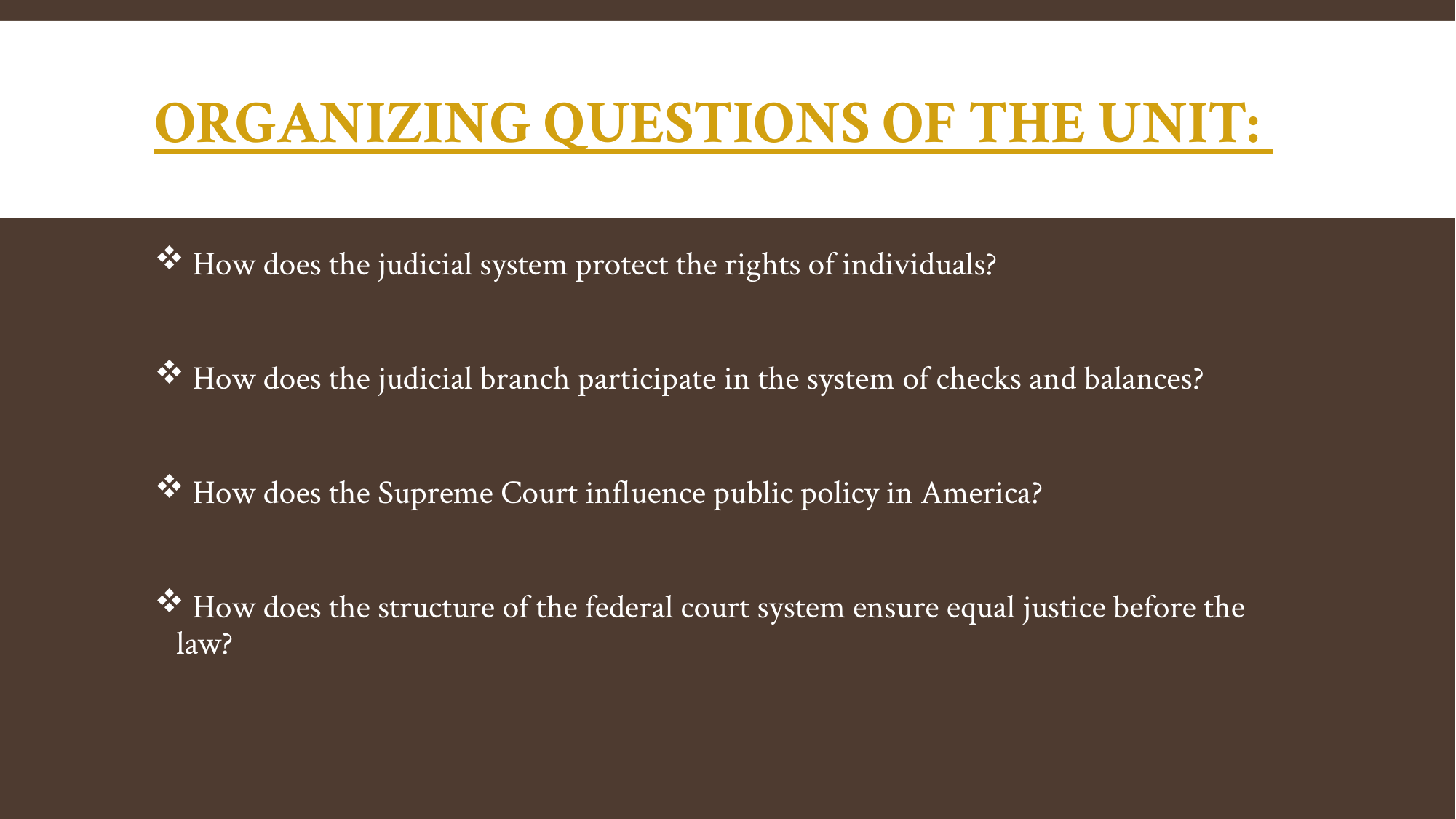

# Organizing questions of the unit:
 How does the judicial system protect the rights of individuals?

 How does the judicial branch participate in the system of checks and balances?

 How does the Supreme Court influence public policy in America?

 How does the structure of the federal court system ensure equal justice before the law?